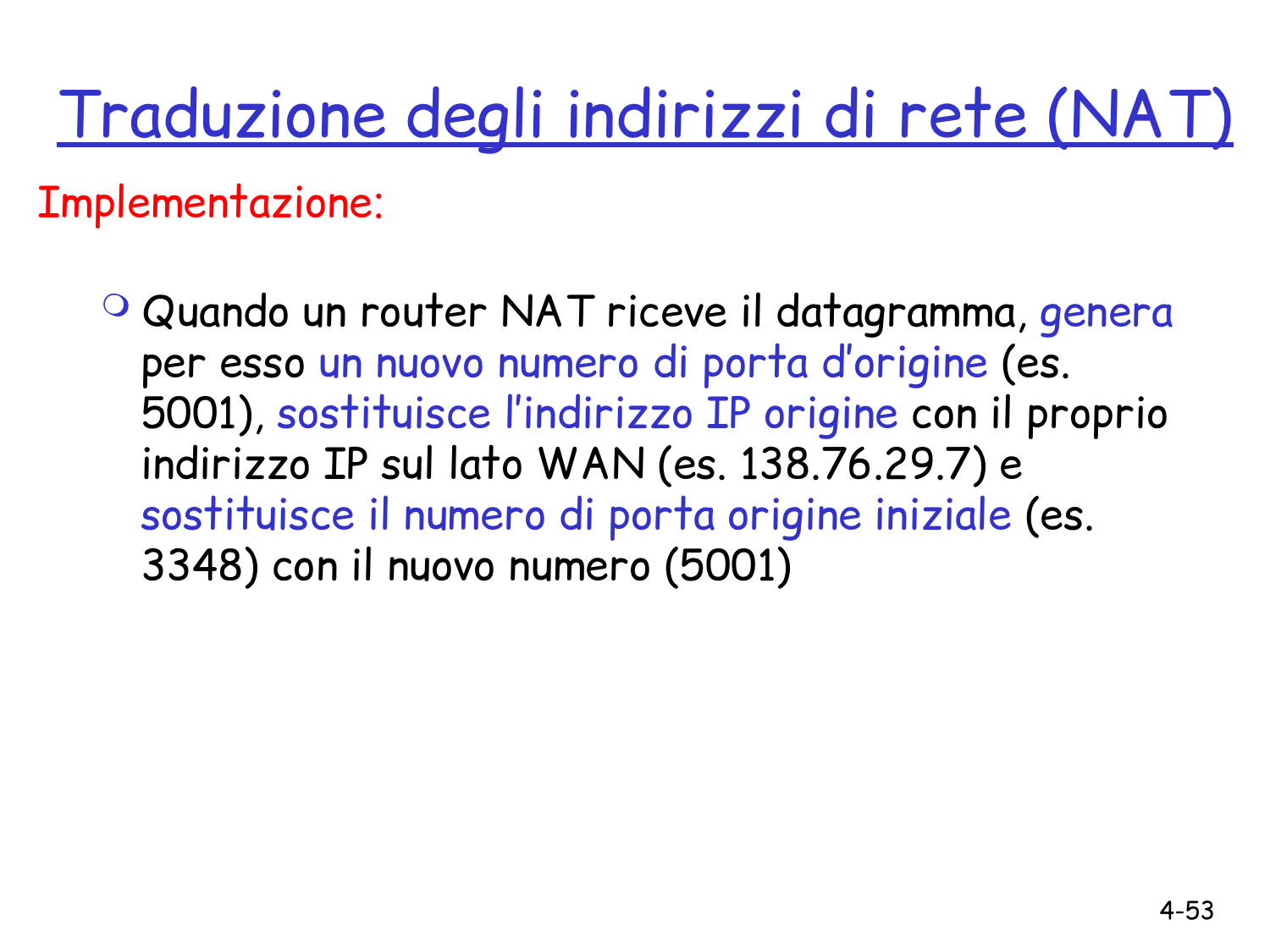

Traduzione degli indirizzi di rete (NAT)
Implementazione:
Quando un router NAT riceve il datagramma, genera per esso un nuovo numero di porta d’origine (es. 5001), sostituisce l’indirizzo IP origine con il proprio indirizzo IP sul lato WAN (es. 138.76.29.7) e sostituisce il numero di porta origine iniziale (es. 3348) con il nuovo numero (5001)

4-53